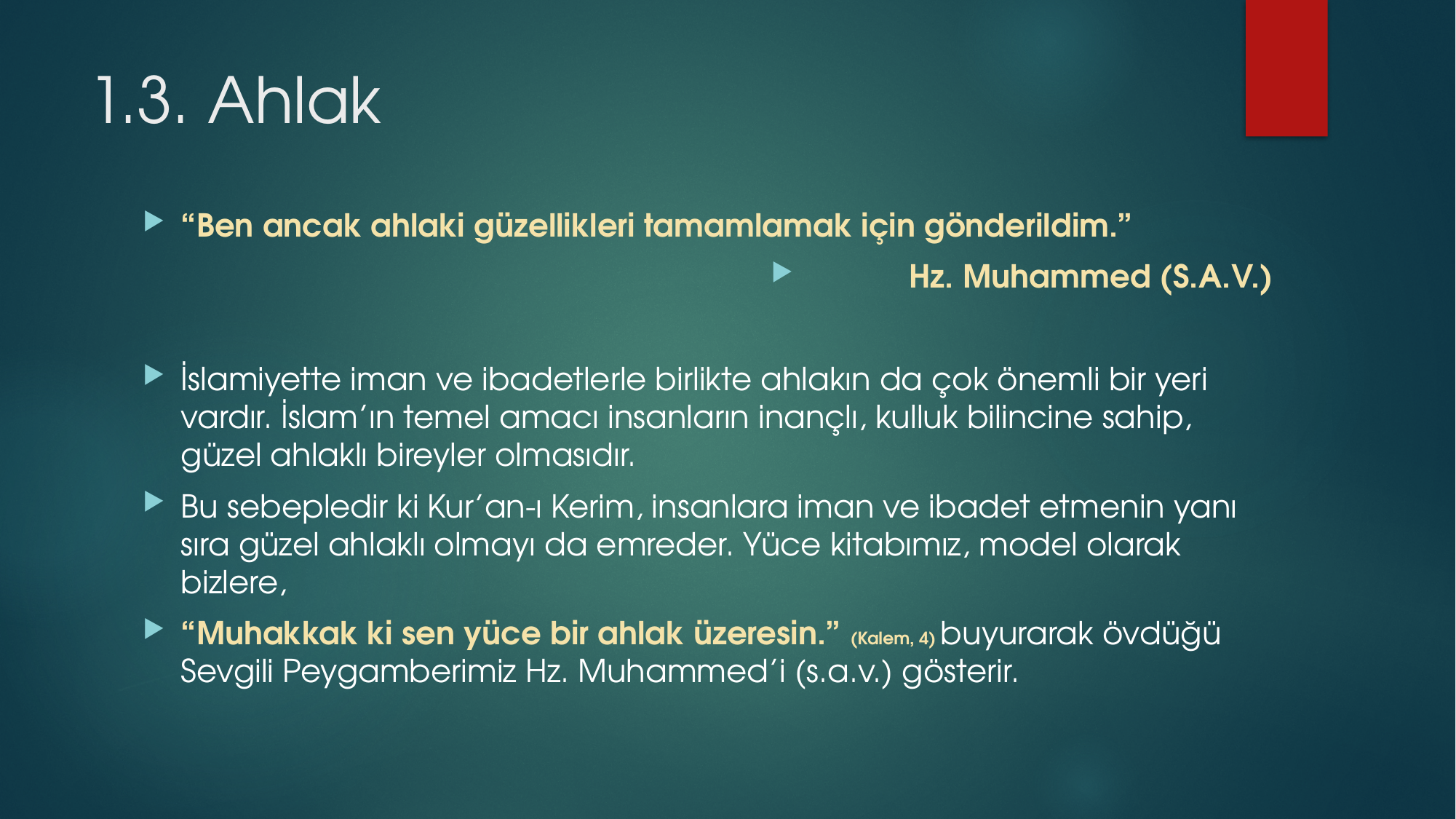

# 1.3. Ahlak
“Ben ancak ahlaki güzellikleri tamamlamak için gönderildim.”
Hz. Muhammed (S.A.V.)

İslamiyette iman ve ibadetlerle birlikte ahlakın da çok önemli bir yeri vardır. İslam’ın temel amacı insanların inançlı, kulluk bilincine sahip, güzel ahlaklı bireyler olmasıdır.
Bu sebepledir ki Kur’an-ı Kerim, insanlara iman ve ibadet etmenin yanı sıra güzel ahlaklı olmayı da emreder. Yüce kitabımız, model olarak bizlere,
“Muhakkak ki sen yüce bir ahlak üzeresin.” (Kalem, 4) buyurarak övdüğü Sevgili Peygamberimiz Hz. Muhammed’i (s.a.v.) gösterir.